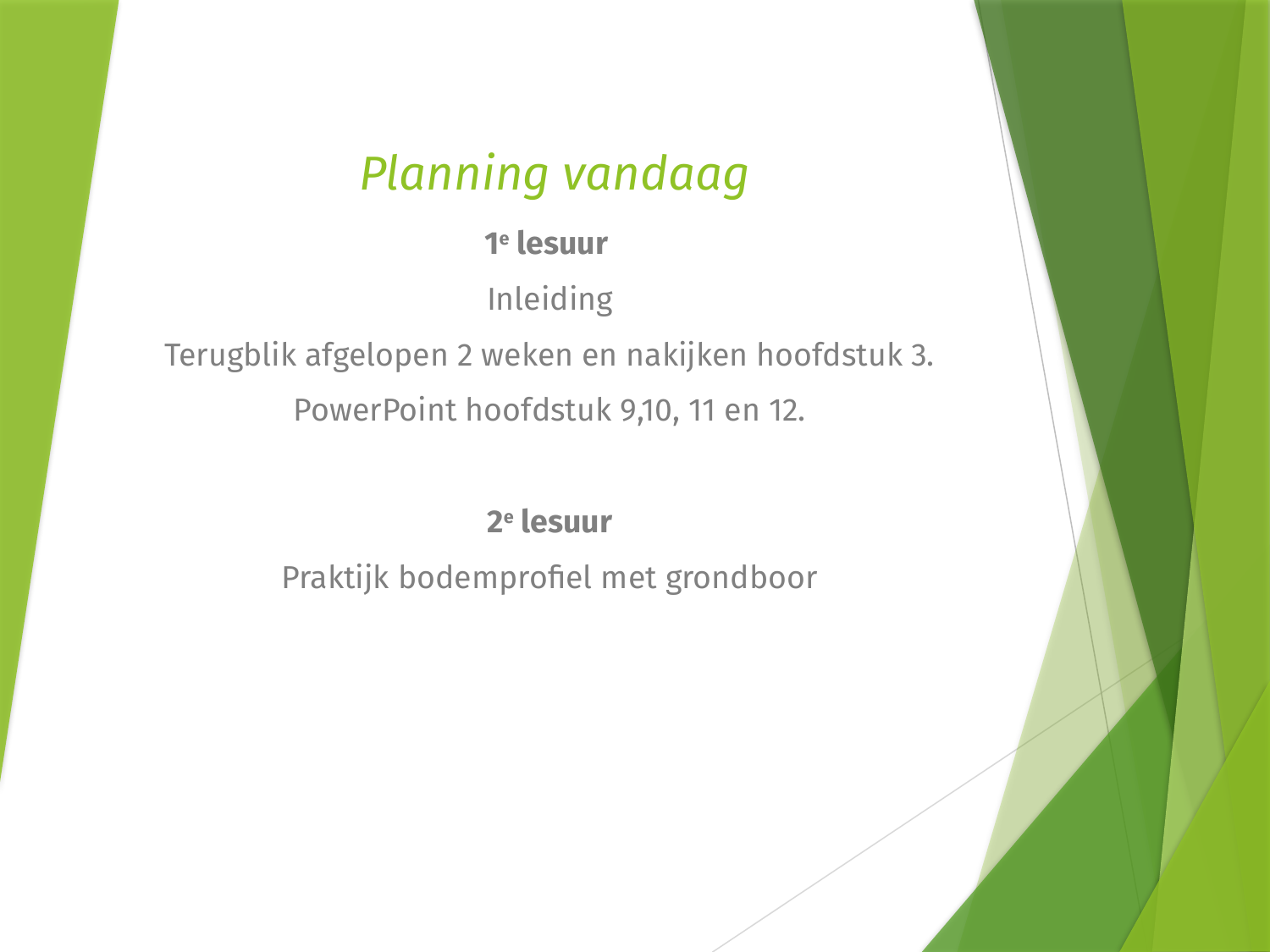

# Planning vandaag
1e lesuur
Inleiding
Terugblik afgelopen 2 weken en nakijken hoofdstuk 3.
PowerPoint hoofdstuk 9,10, 11 en 12.

2e lesuur
Praktijk bodemprofiel met grondboor